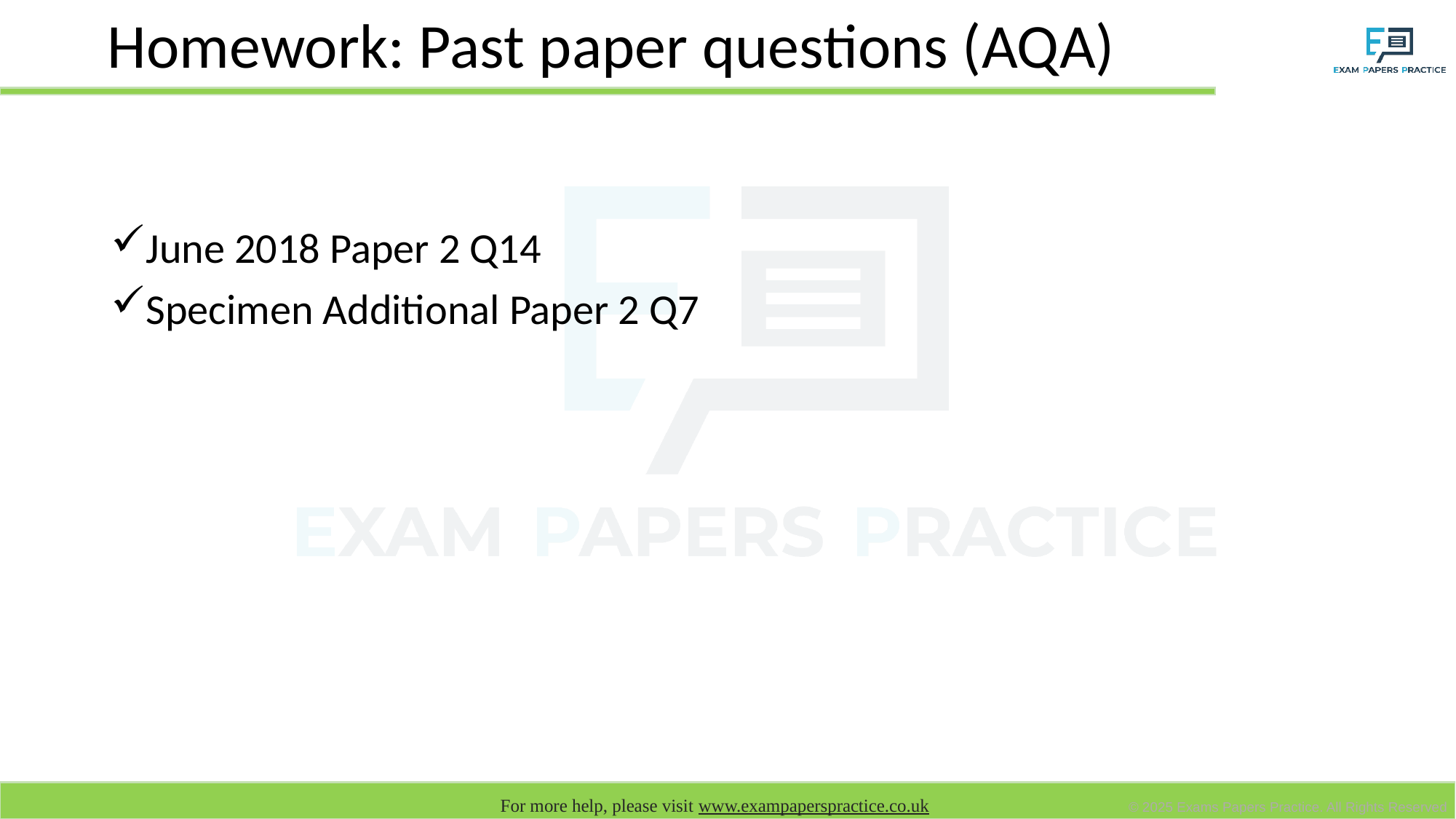

# Homework: Past paper questions (AQA)
June 2018 Paper 2 Q14
Specimen Additional Paper 2 Q7